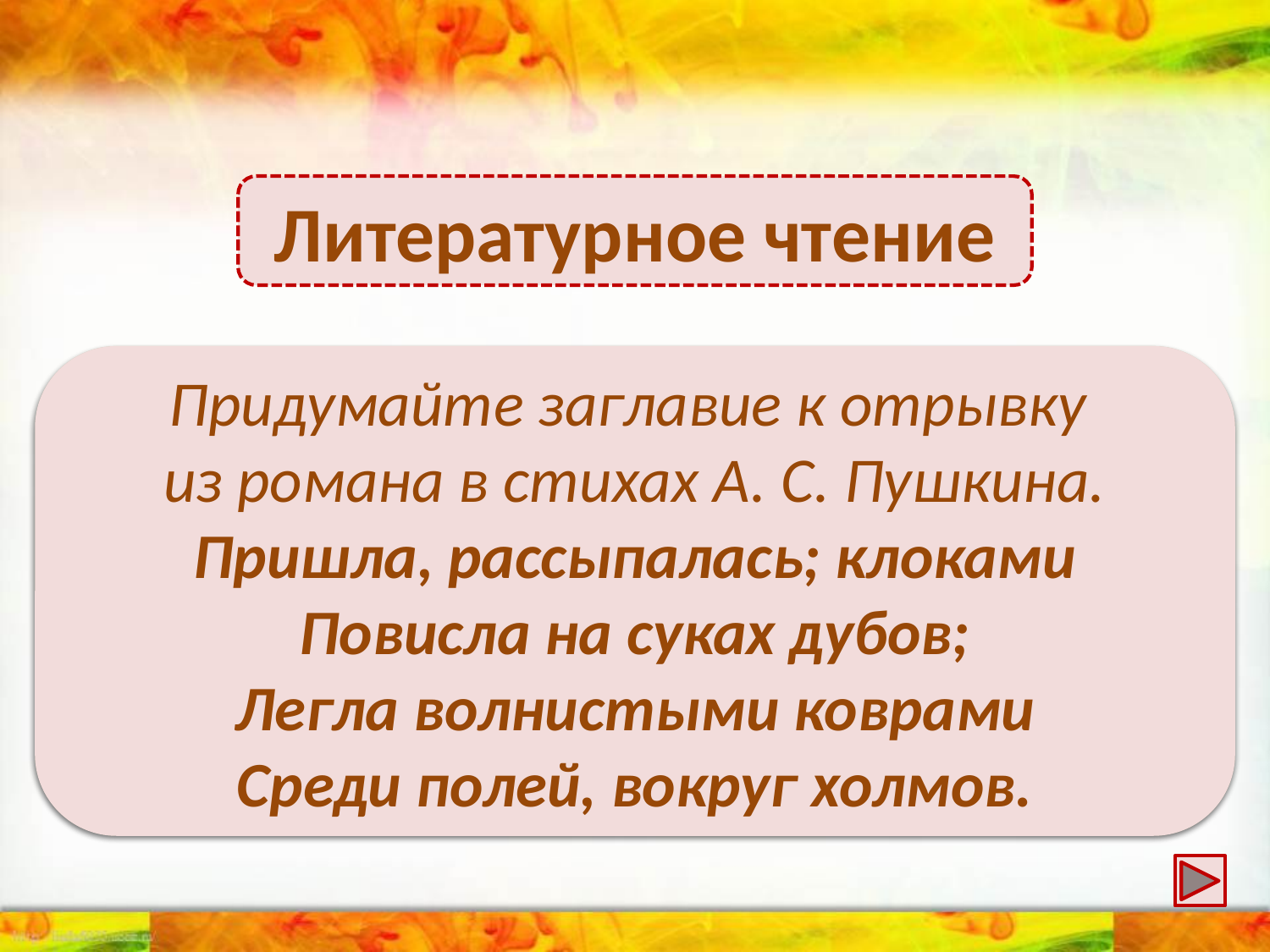

Литературное чтение
Зима
Придумайте заглавие к отрывку
из романа в стихах А. С. Пушкина.
Пришла, рассыпалась; клоками
Повисла на суках дубов;
Легла волнистыми коврами
Среди полей, вокруг холмов.